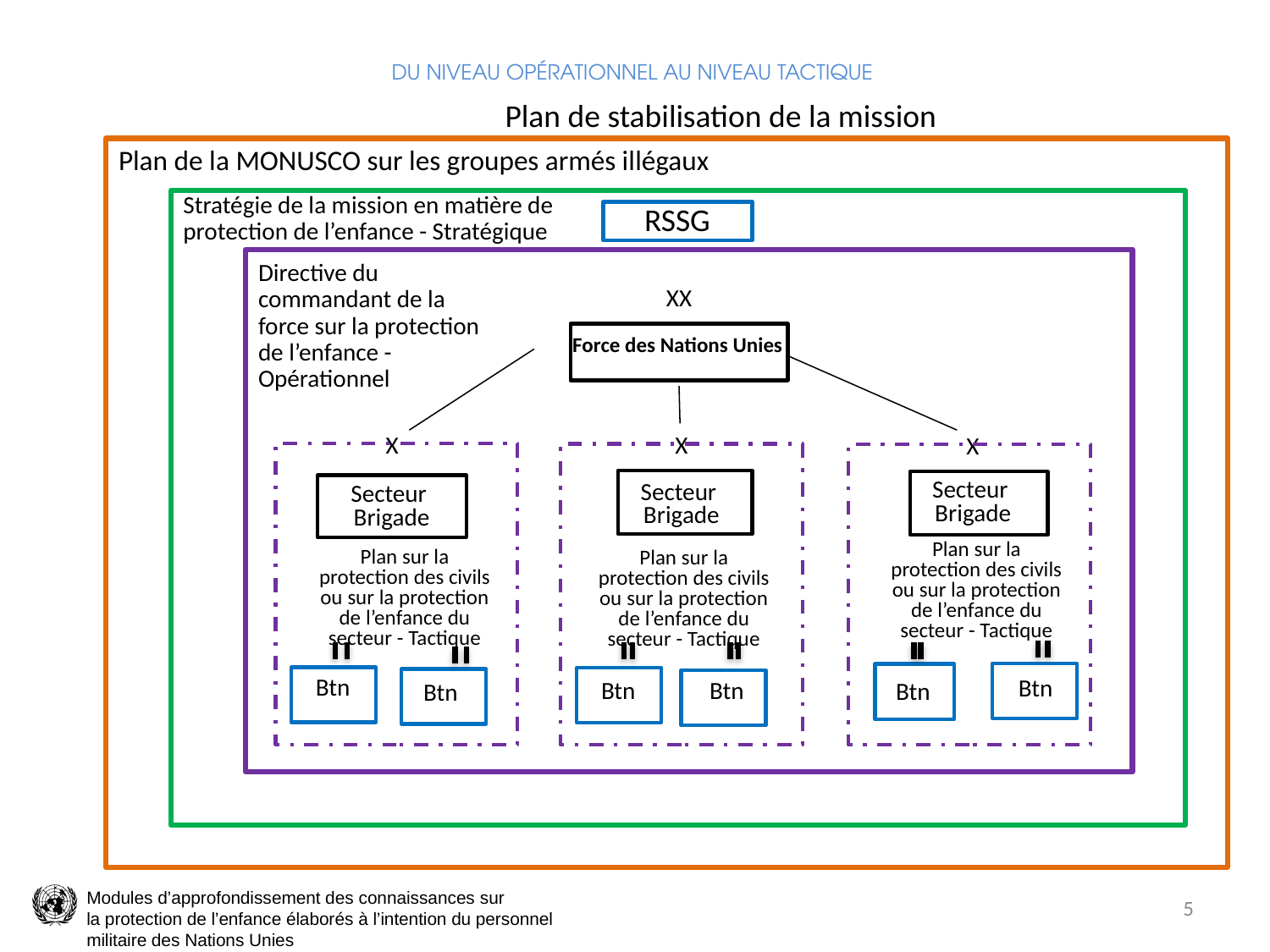

# DU NIVEAU OPÉRATIONNEL AU NIVEAU TACTIQUE
Plan de stabilisation de la mission
Plan de la MONUSCO sur les groupes armés illégaux

Stratégie de la mission en matière de protection de l’enfance - Stratégique

RSSG

Directive du commandant de la force sur la protection de l’enfance - Opérationnel
XX
Force des Nations Unies

X
Secteur
Brigade

X
Secteur
Brigade

X
Secteur
Brigade

Plan sur la protection des civils ou sur la protection de l’enfance du secteur - Tactique

Plan sur la protection des civils ou sur la protection de l’enfance du secteur - Tactique

Plan sur la protection des civils ou sur la protection de l’enfance du secteur - Tactique

Btn
Btn

Btn
Btn

Btn
Btn

5